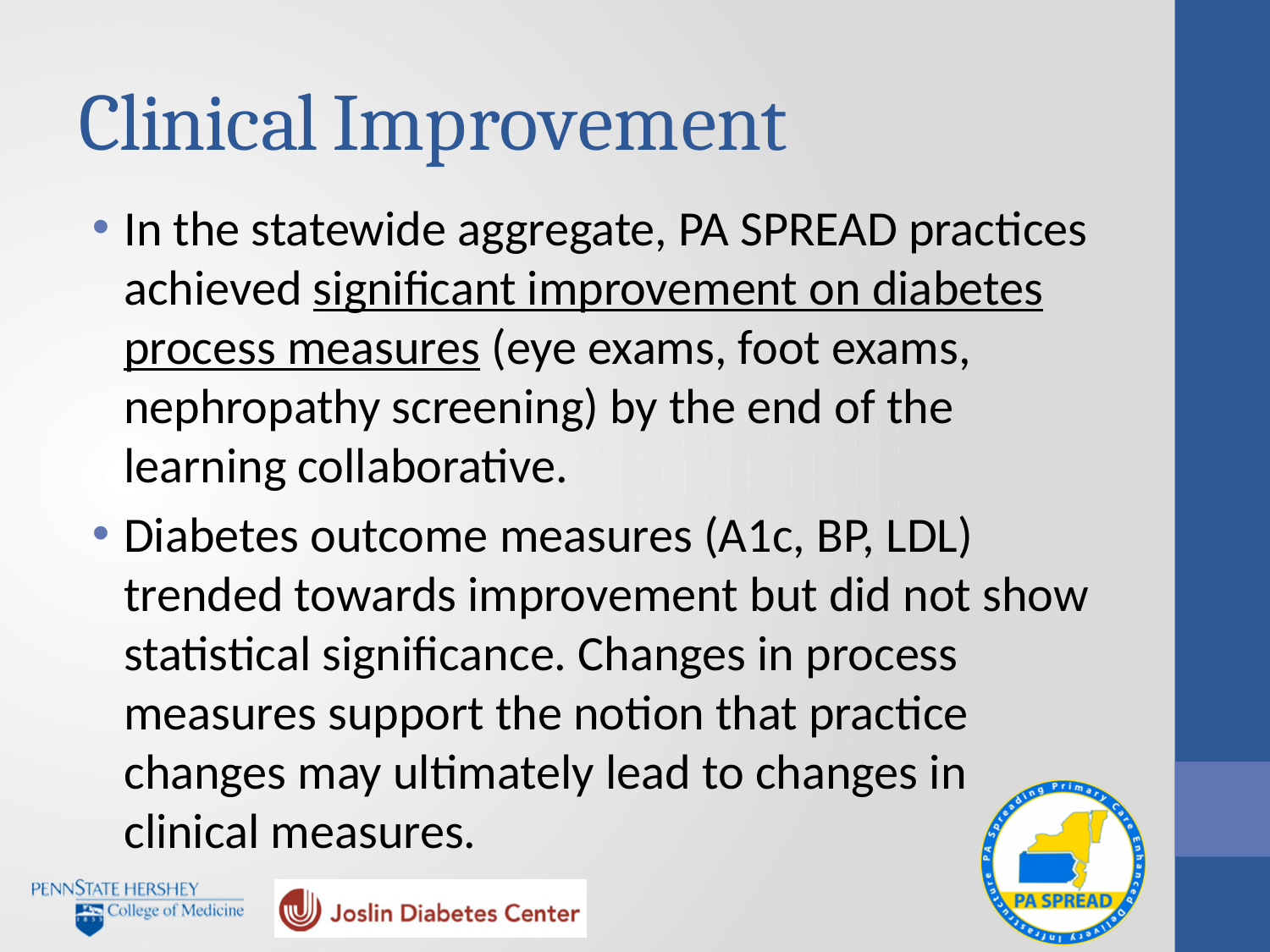

# Clinical Improvement
In the statewide aggregate, PA SPREAD practices achieved significant improvement on diabetes process measures (eye exams, foot exams, nephropathy screening) by the end of the learning collaborative.
Diabetes outcome measures (A1c, BP, LDL) trended towards improvement but did not show statistical significance. Changes in process measures support the notion that practice changes may ultimately lead to changes in clinical measures.